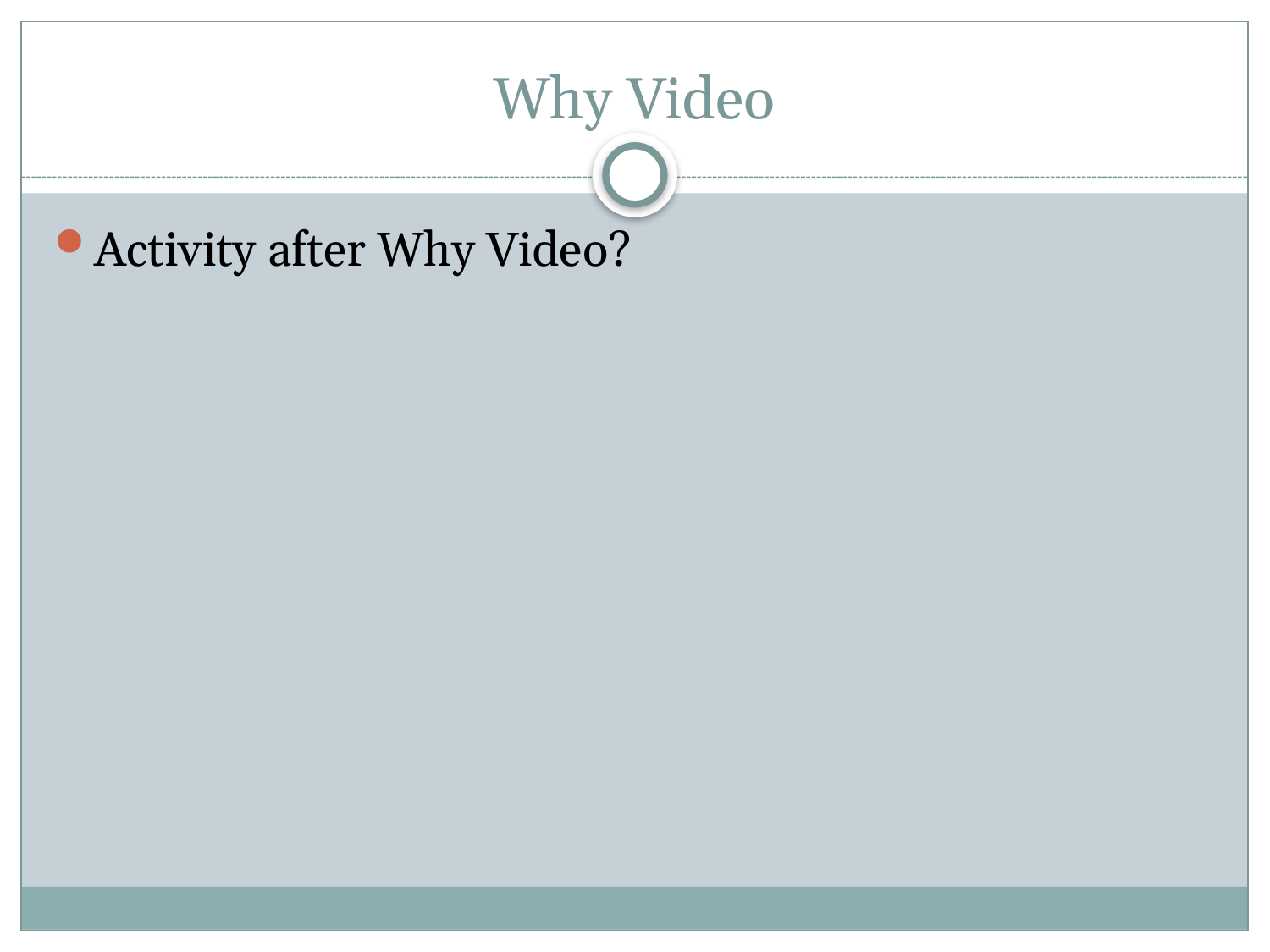

# Why Video
Activity after Why Video?